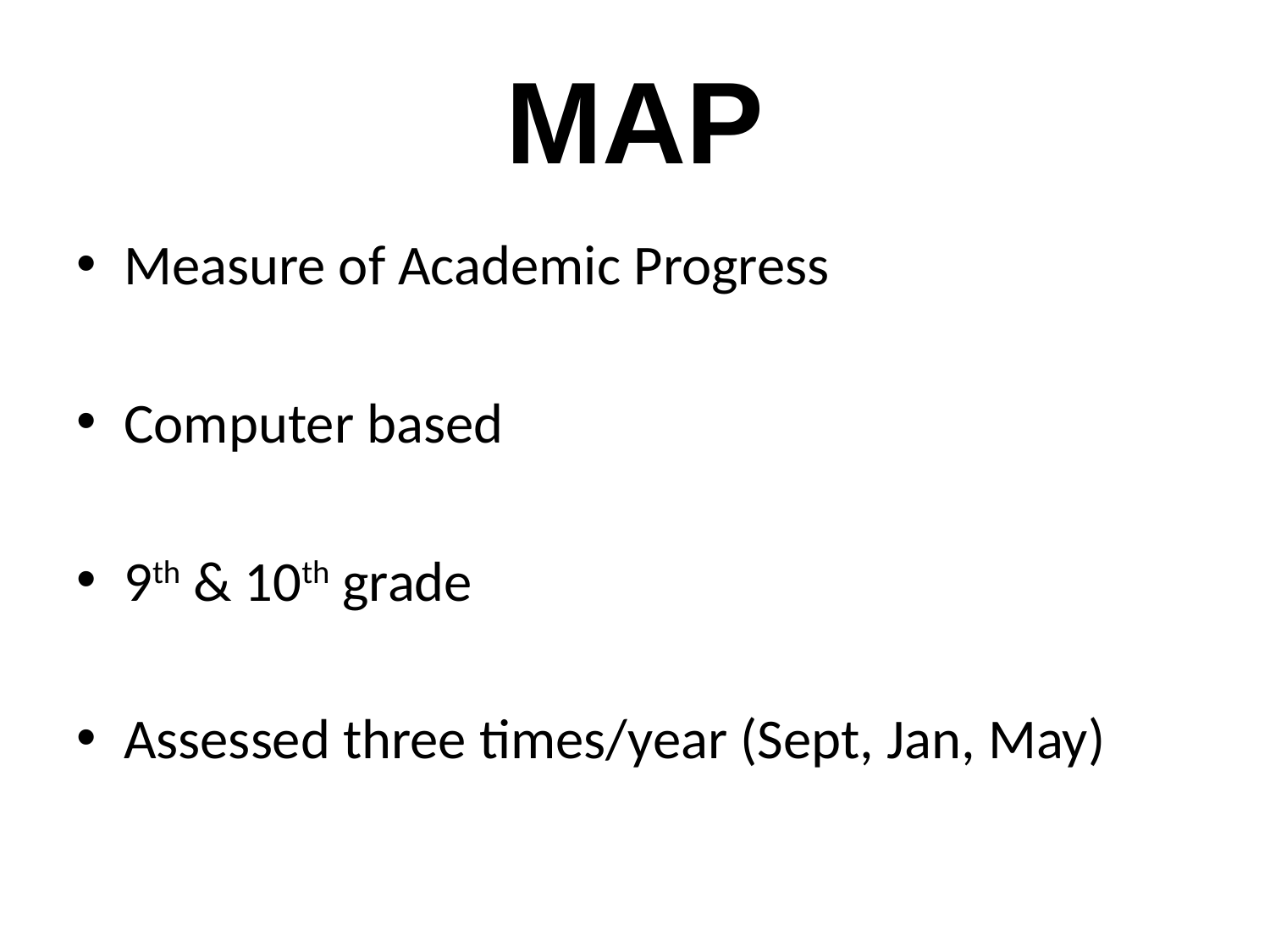

# MAP
Measure of Academic Progress

Computer based

9th & 10th grade

Assessed three times/year (Sept, Jan, May)